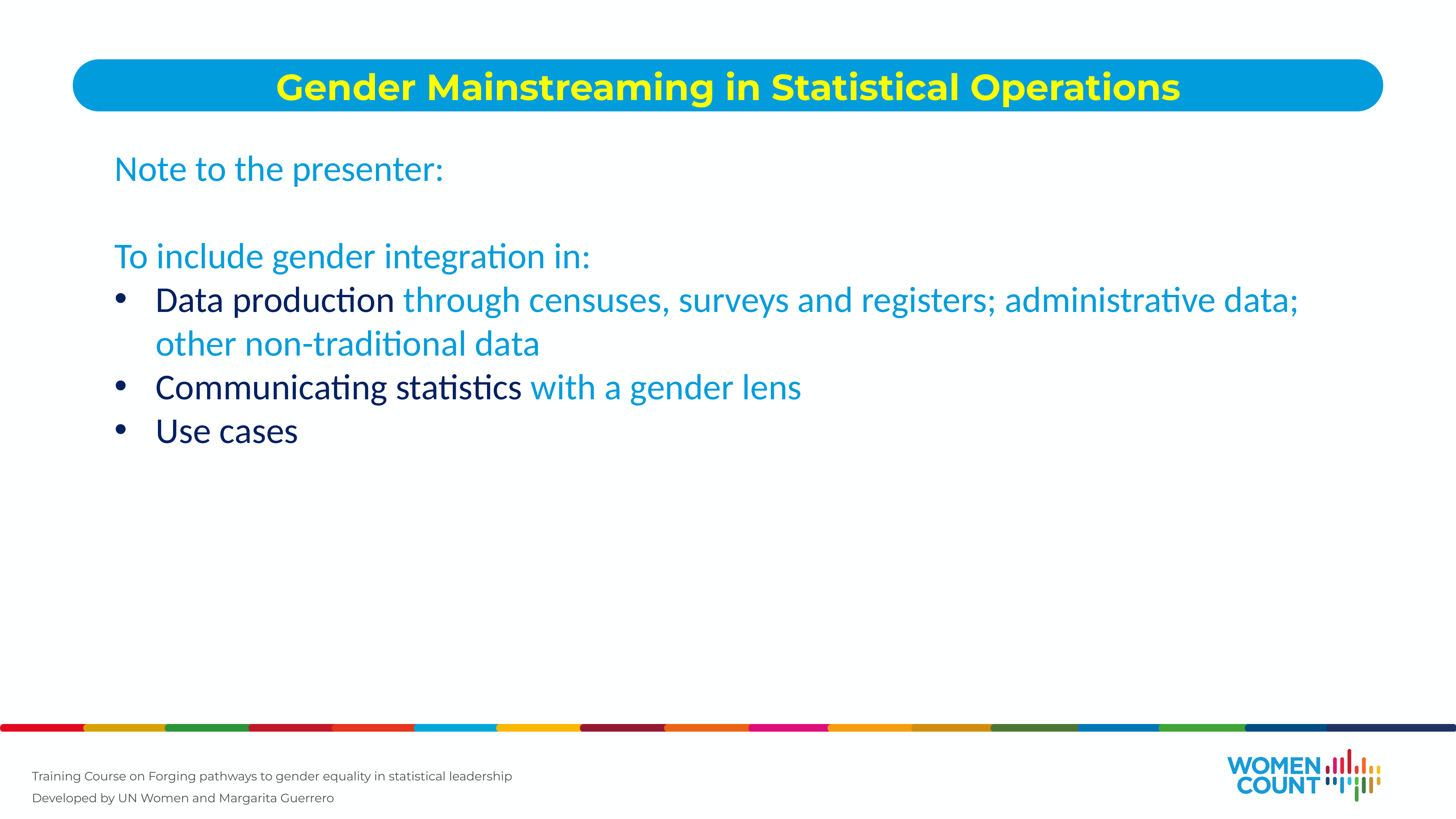

Gender Mainstreaming in Statistical Operations
Note to the presenter:

To include gender integration in:
Data production through censuses, surveys and registers; administrative data; other non-traditional data
Communicating statistics with a gender lens
Use cases
Training Course on Forging pathways to gender equality in statistical leadership
Developed by UN Women and Margarita Guerrero